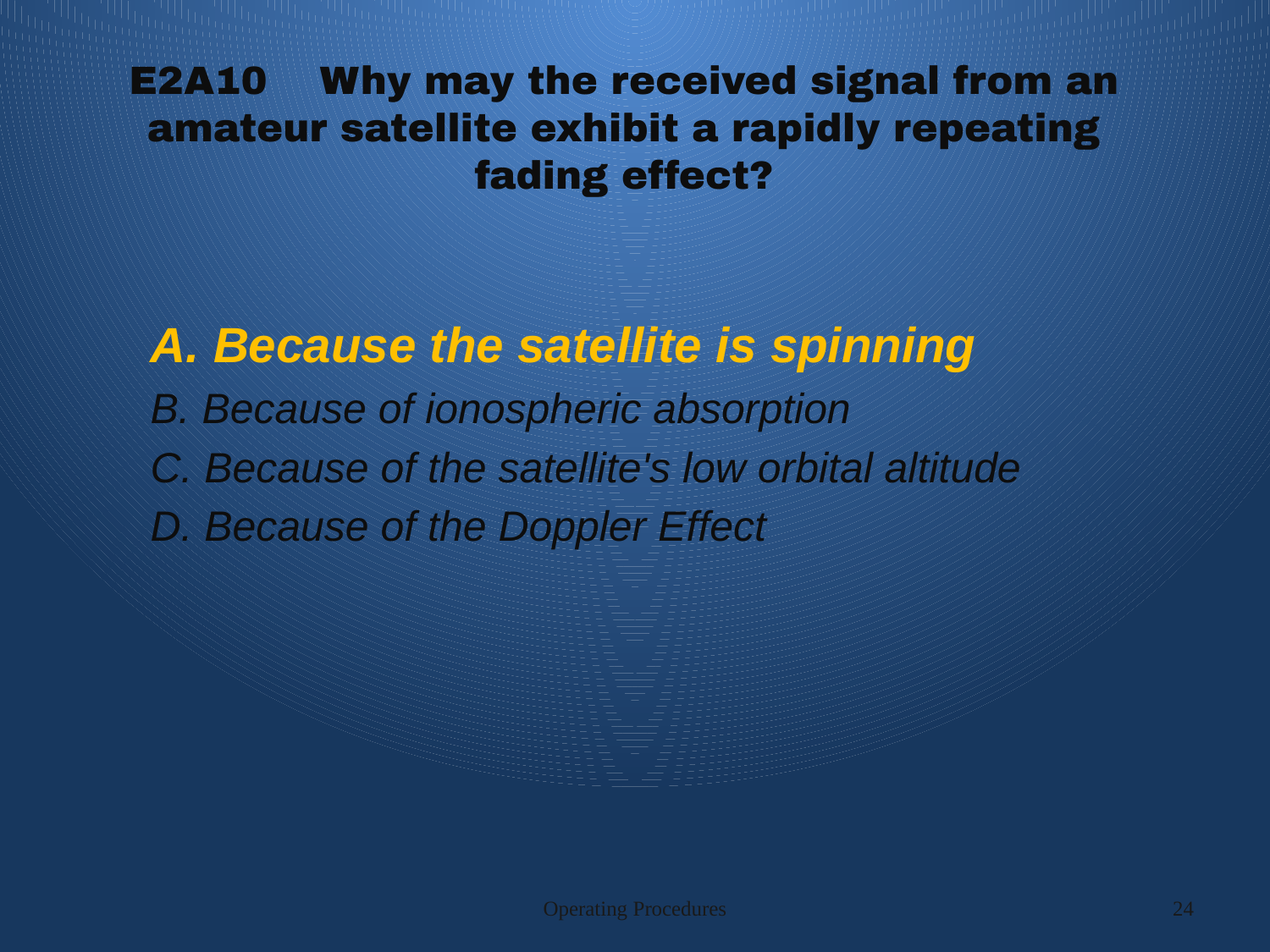

# E2A10    Why may the received signal from an amateur satellite exhibit a rapidly repeating fading effect?
A. Because the satellite is spinning
B. Because of ionospheric absorption
C. Because of the satellite's low orbital altitude
D. Because of the Doppler Effect
Operating Procedures
24